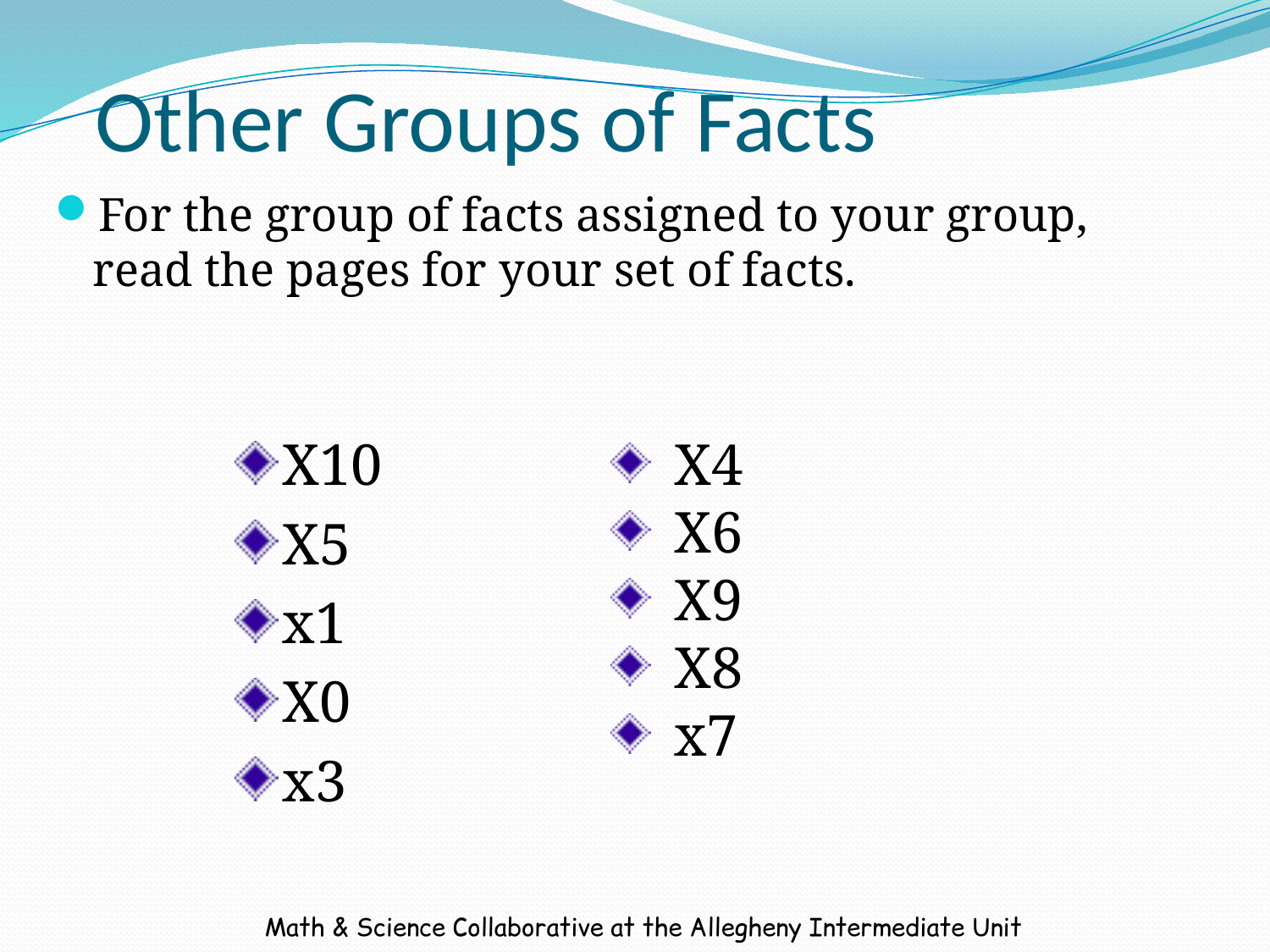

# Other Groups of Facts
For the group of facts assigned to your group, read the pages for your set of facts.
X10
X5
x1
X0
x3
X4
X6
X9
X8
x7

Math & Science Collaborative at the Allegheny Intermediate Unit